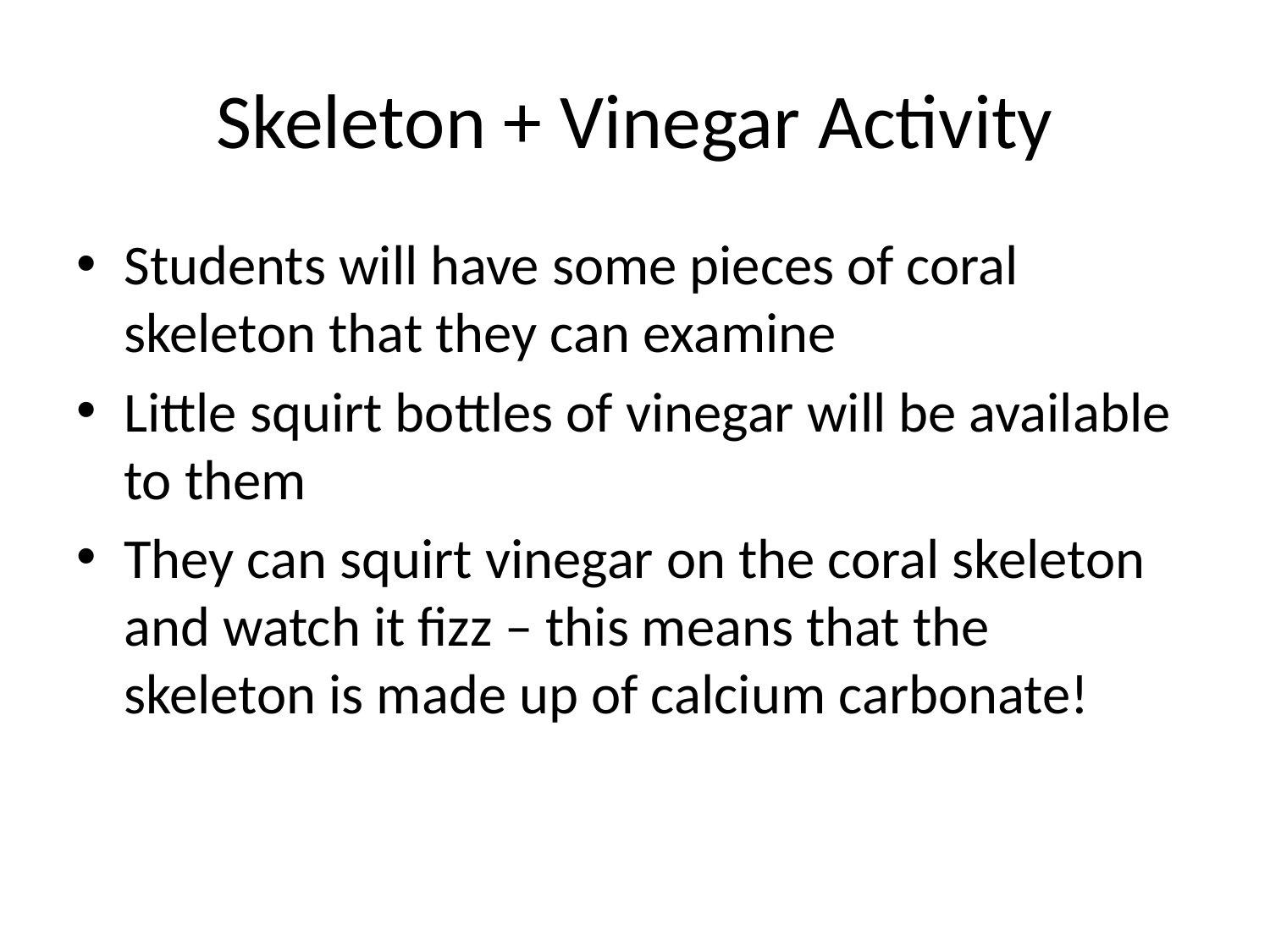

# Skeleton + Vinegar Activity
Students will have some pieces of coral skeleton that they can examine
Little squirt bottles of vinegar will be available to them
They can squirt vinegar on the coral skeleton and watch it fizz – this means that the skeleton is made up of calcium carbonate!